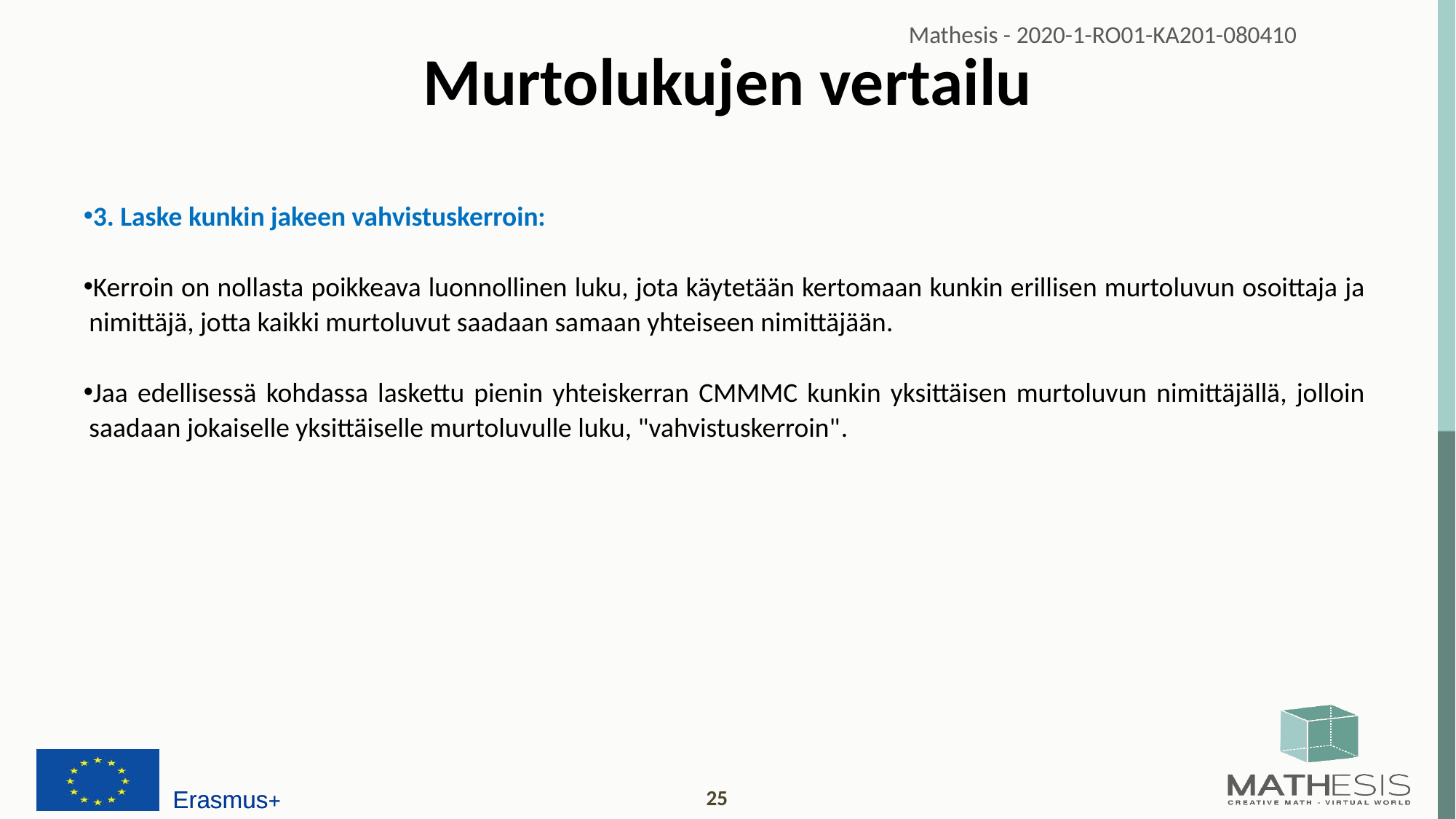

# Murtolukujen vertailu
3. Laske kunkin jakeen vahvistuskerroin:
Kerroin on nollasta poikkeava luonnollinen luku, jota käytetään kertomaan kunkin erillisen murtoluvun osoittaja ja nimittäjä, jotta kaikki murtoluvut saadaan samaan yhteiseen nimittäjään.
Jaa edellisessä kohdassa laskettu pienin yhteiskerran CMMMC kunkin yksittäisen murtoluvun nimittäjällä, jolloin saadaan jokaiselle yksittäiselle murtoluvulle luku, "vahvistuskerroin".